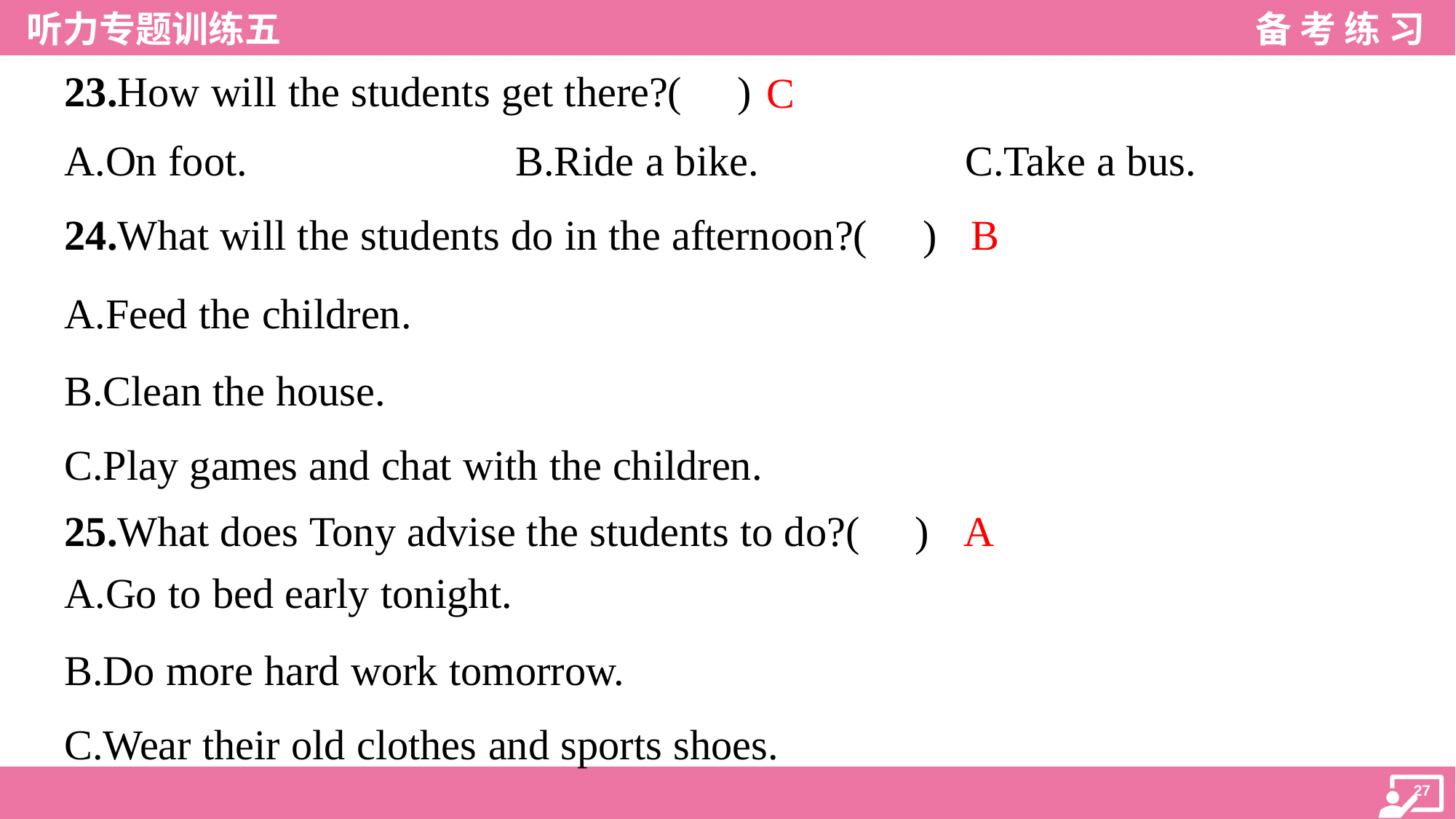

C
23.How will the students get there?(     )
A.On foot.	B.Ride a bike.	C.Take a bus.
B
24.What will the students do in the afternoon?(     )
A.Feed the children.
B.Clean the house.
C.Play games and chat with the children.
A
25.What does Tony advise the students to do?(     )
A.Go to bed early tonight.
B.Do more hard work tomorrow.
C.Wear their old clothes and sports shoes.